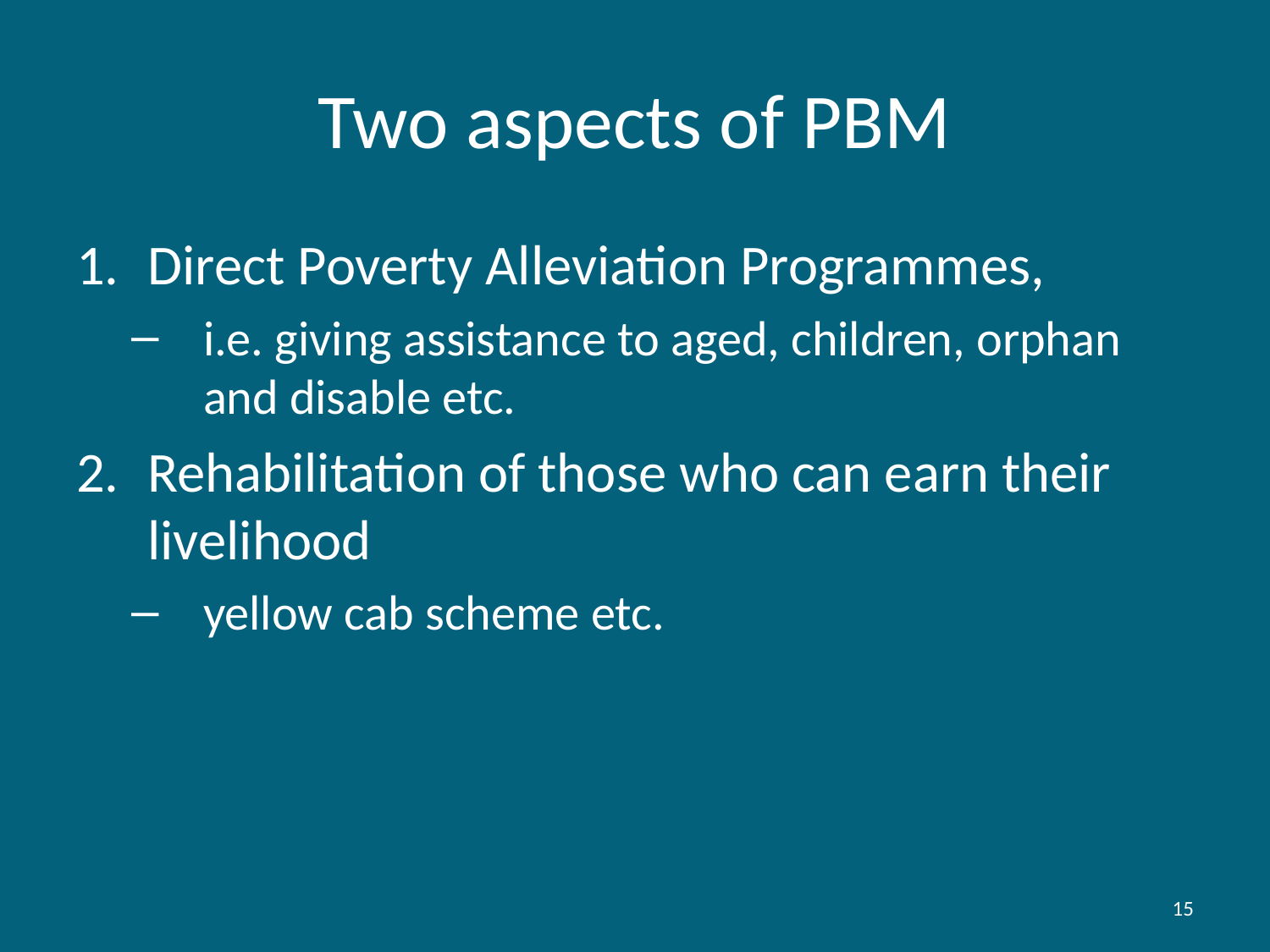

# Two aspects of PBM
Direct Poverty Alleviation Programmes,
i.e. giving assistance to aged, children, orphan and disable etc.
Rehabilitation of those who can earn their livelihood
yellow cab scheme etc.
15